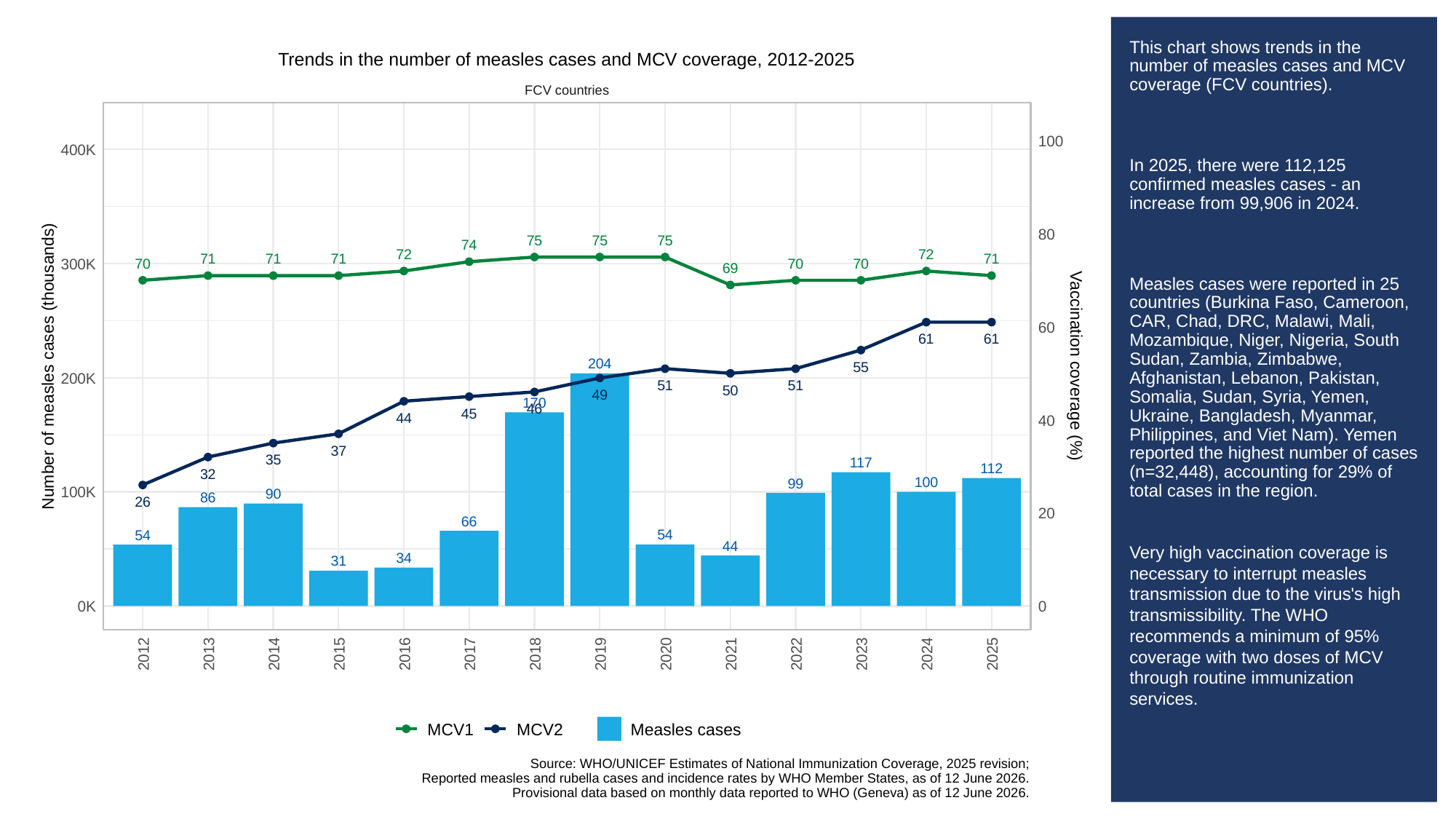

# This chart shows trends in the number of measles cases and MCV coverage (FCV countries).

In 2025, there were 112,125 confirmed measles cases - an increase from 99,906 in 2024.

Measles cases were reported in 25 countries (Burkina Faso, Cameroon, CAR, Chad, DRC, Malawi, Mali, Mozambique, Niger, Nigeria, South Sudan, Zambia, Zimbabwe, Afghanistan, Lebanon, Pakistan, Somalia, Sudan, Syria, Yemen, Ukraine, Bangladesh, Myanmar, Philippines, and Viet Nam). Yemen reported the highest number of cases (n=32,448), accounting for 29% of total cases in the region.

Very high vaccination coverage is necessary to interrupt measles transmission due to the virus's high transmissibility. The WHO recommends a minimum of 95% coverage with two doses of MCV through routine immunization services.

Trends in the number of measles cases and MCV coverage, 2012-2025
FCV countries

100
400K

80
75
75
75
74
72
72
71
71
71
71

70
70
70

300K
69

60

61
61

204
Number of measles cases (thousands)
Vaccination coverage (%)
55

200K

51
51
50

49

170

46
45

44
40

37

35
117
112
32

100
99

100K
90

86

26

20
66
54
54

44

34
31

0K
0

2012
2013
2014
2015
2016
2017
2018
2019
2020
2021
2022
2023
2024
2025

MCV1
MCV2
Measles cases

Source: WHO/UNICEF Estimates of National Immunization Coverage, 2025 revision;
Reported measles and rubella cases and incidence rates by WHO Member States, as of 12 June 2026.
Provisional data based on monthly data reported to WHO (Geneva) as of 12 June 2026.